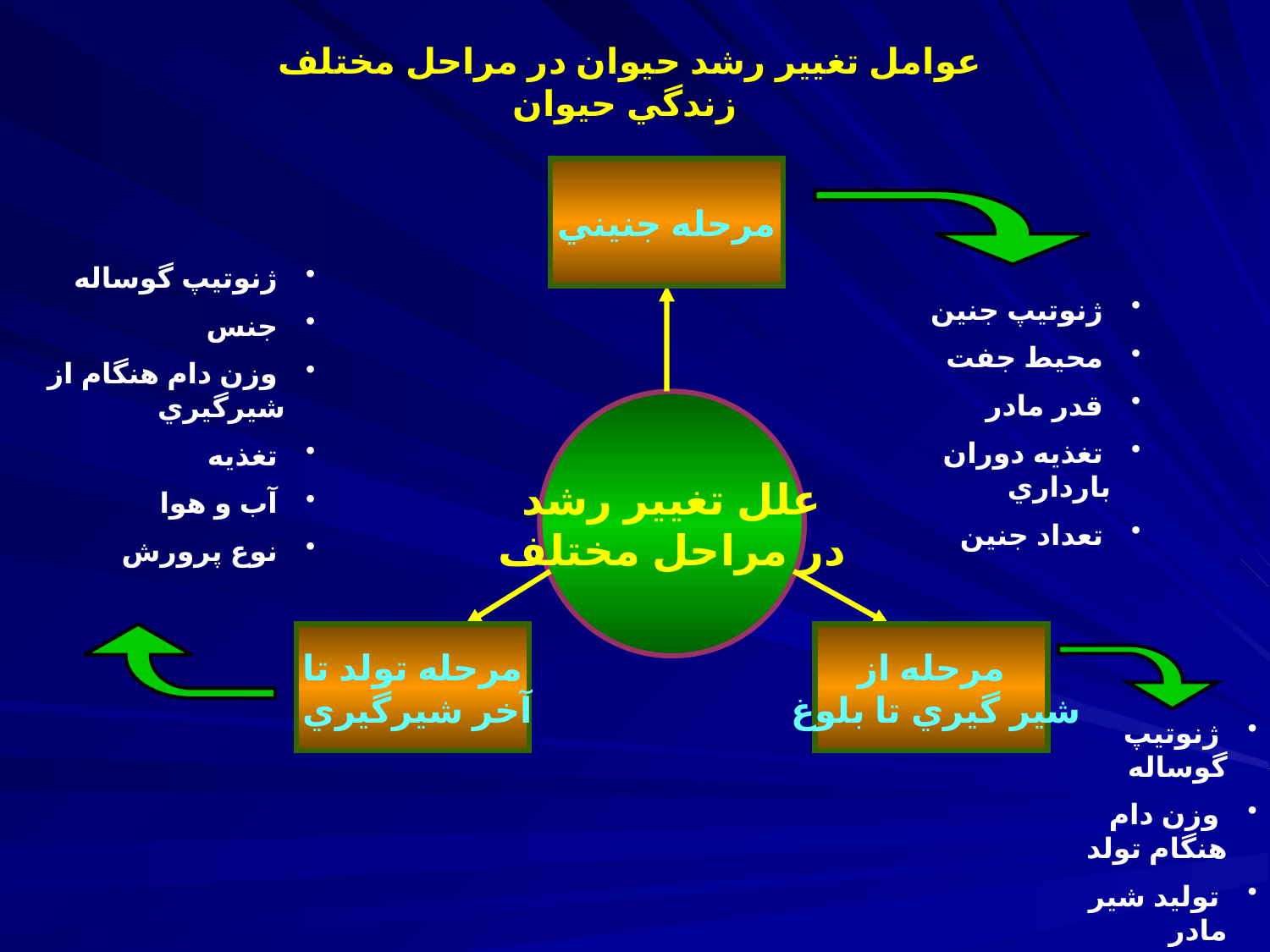

# عوامل تغيير رشد حيوان در مراحل مختلف زندگي حيوان

مرحله جنيني
 ژنوتيپ گوساله
 جنس
 وزن دام هنگام از شيرگيري
 تغذيه
 آب و هوا
 نوع پرورش

 ژنوتيپ جنين
 محيط جفت
 قدر مادر
 تغذيه دوران بارداري
 تعداد جنين

علل تغيير رشد
در مراحل مختلف

مرحله تولد تا
 آخر شيرگيري
مرحله از
 شير گيري تا بلوغ
 ژنوتيپ گوساله
 وزن دام هنگام تولد
 توليد شير مادر
 سن از شير گيري